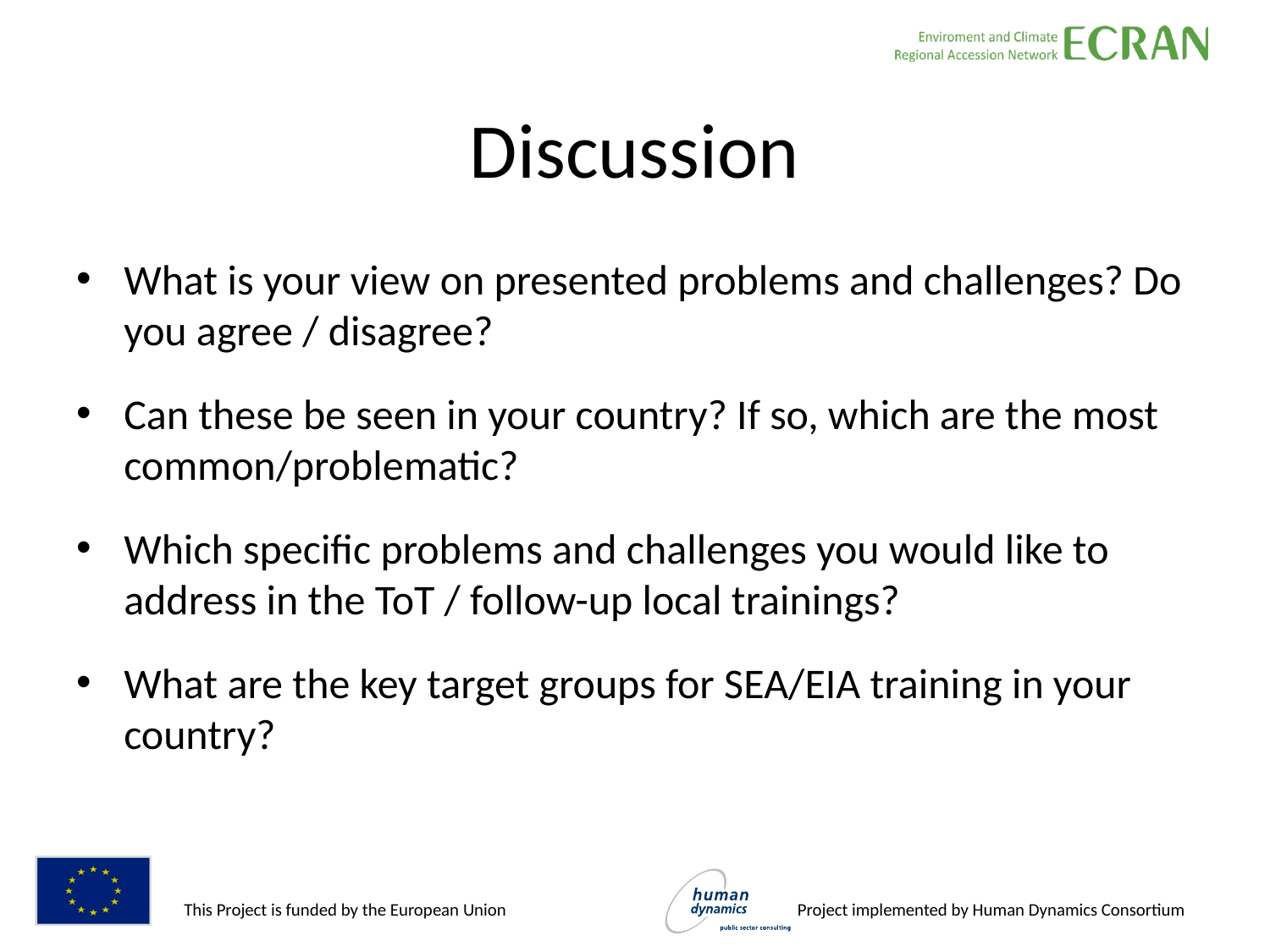

# Discussion
What is your view on presented problems and challenges? Do you agree / disagree?

Can these be seen in your country? If so, which are the most common/problematic?

Which specific problems and challenges you would like to address in the ToT / follow-up local trainings?

What are the key target groups for SEA/EIA training in your country?